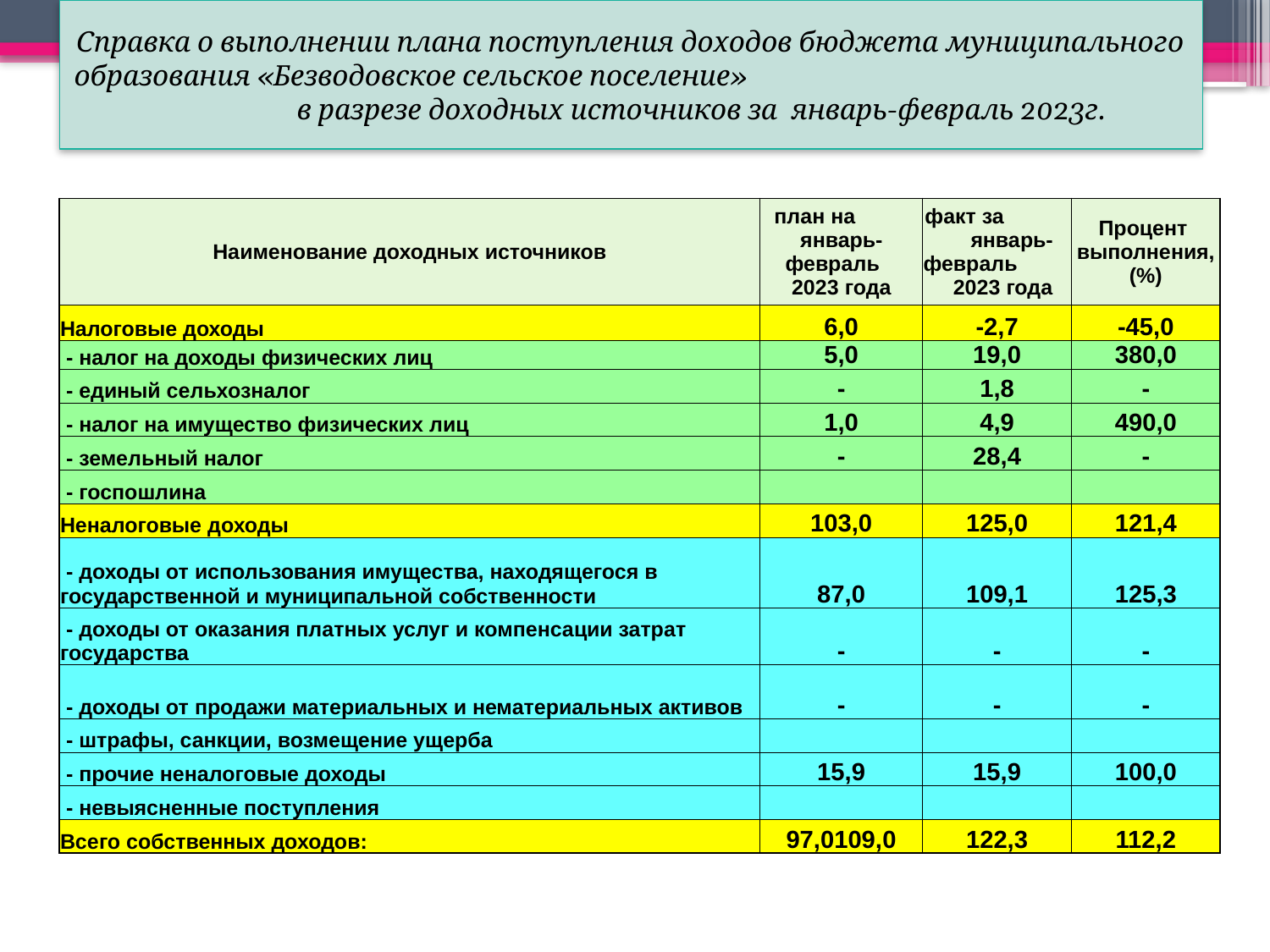

# Справка о выполнении плана поступления доходов бюджета муниципального образования «Безводовское сельское поселение»                                                                                       в разрезе доходных источников за  январь-февраль 2023г.
| Наименование доходных источников | план на январь-февраль 2023 года | факт за январь-февраль 2023 года | Процент выполнения, (%) |
| --- | --- | --- | --- |
| Налоговые доходы | 6,0 | -2,7 | -45,0 |
| - налог на доходы физических лиц | 5,0 | 19,0 | 380,0 |
| - единый сельхозналог | - | 1,8 | - |
| - налог на имущество физических лиц | 1,0 | 4,9 | 490,0 |
| - земельный налог | - | 28,4 | - |
| - госпошлина |  |  |  |
| Неналоговые доходы | 103,0 | 125,0 | 121,4 |
| - доходы от использования имущества, находящегося в государственной и муниципальной собственности | 87,0 | 109,1 | 125,3 |
| - доходы от оказания платных услуг и компенсации затрат государства | - | - | - |
| - доходы от продажи материальных и нематериальных активов | - | - | - |
| - штрафы, санкции, возмещение ущерба |  |  |  |
| - прочие неналоговые доходы | 15,9 | 15,9 | 100,0 |
| - невыясненные поступления |  |  |  |
| Всего собственных доходов: | 97,0109,0 | 122,3 | 112,2 |